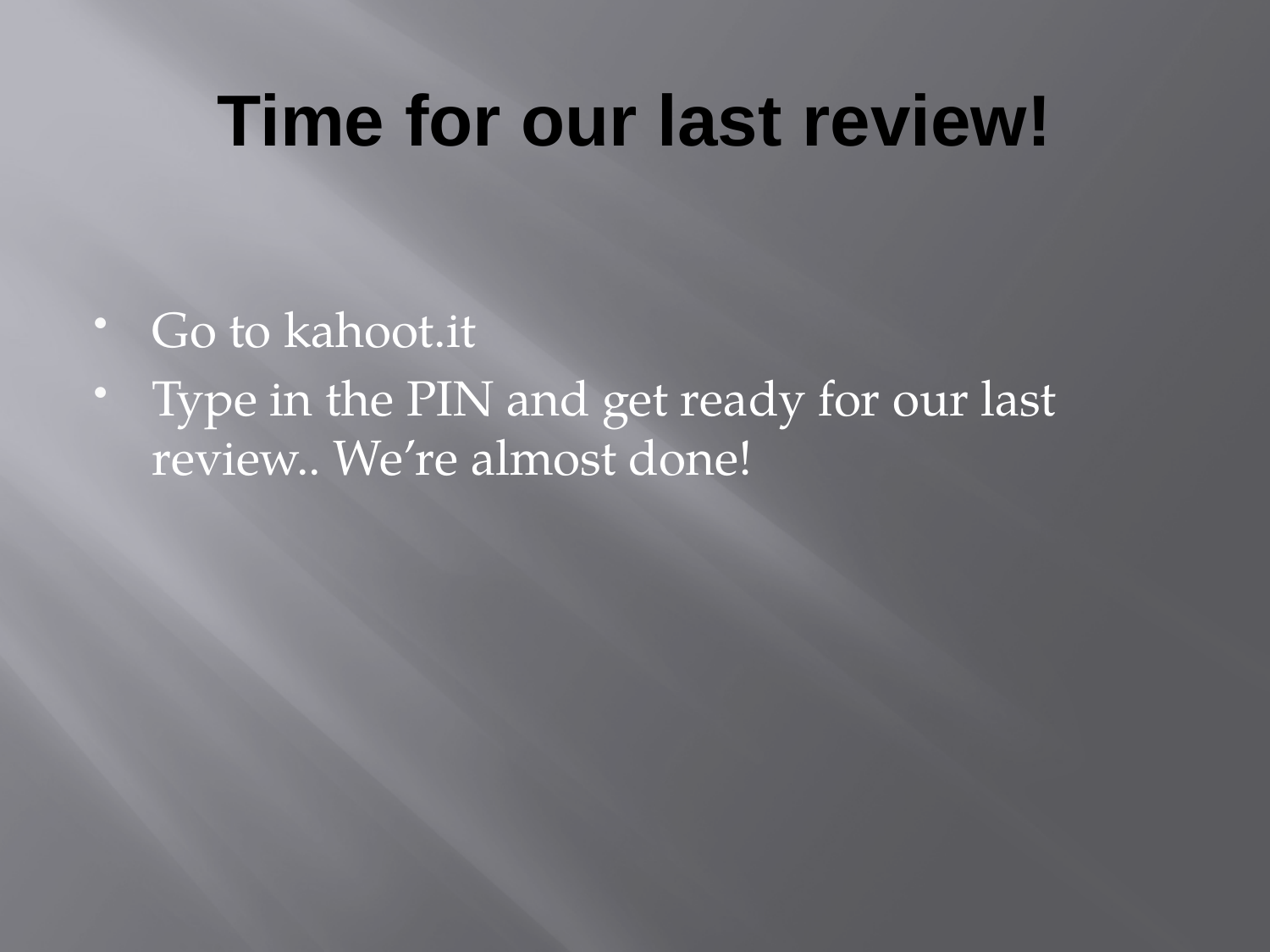

# Time for our last review!

Go to kahoot.it
Type in the PIN and get ready for our last review.. We’re almost done!